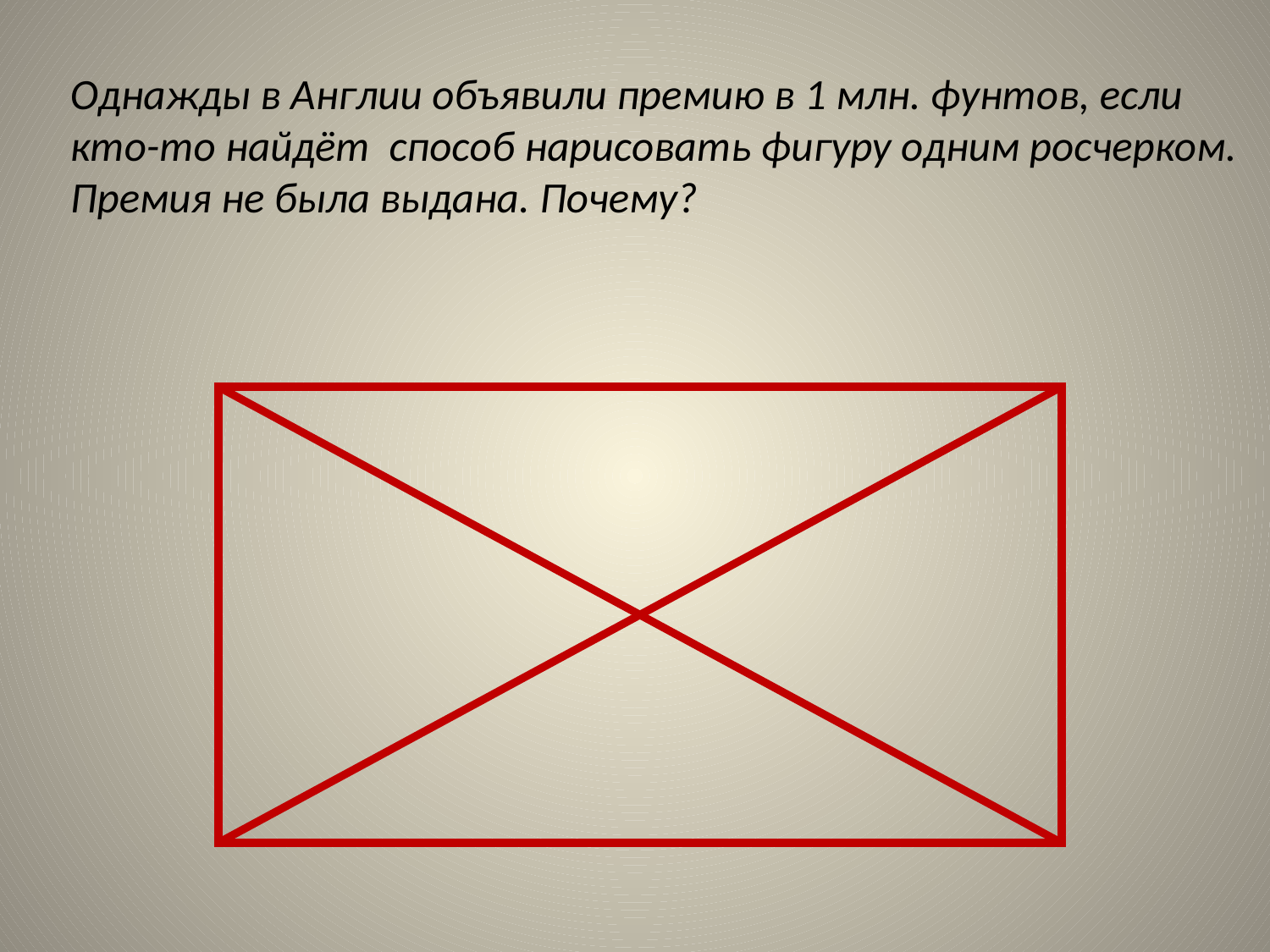

# Однажды в Англии объявили премию в 1 млн. фунтов, если кто-то найдёт  способ нарисовать фигуру одним росчерком. Премия не была выдана. Почему?